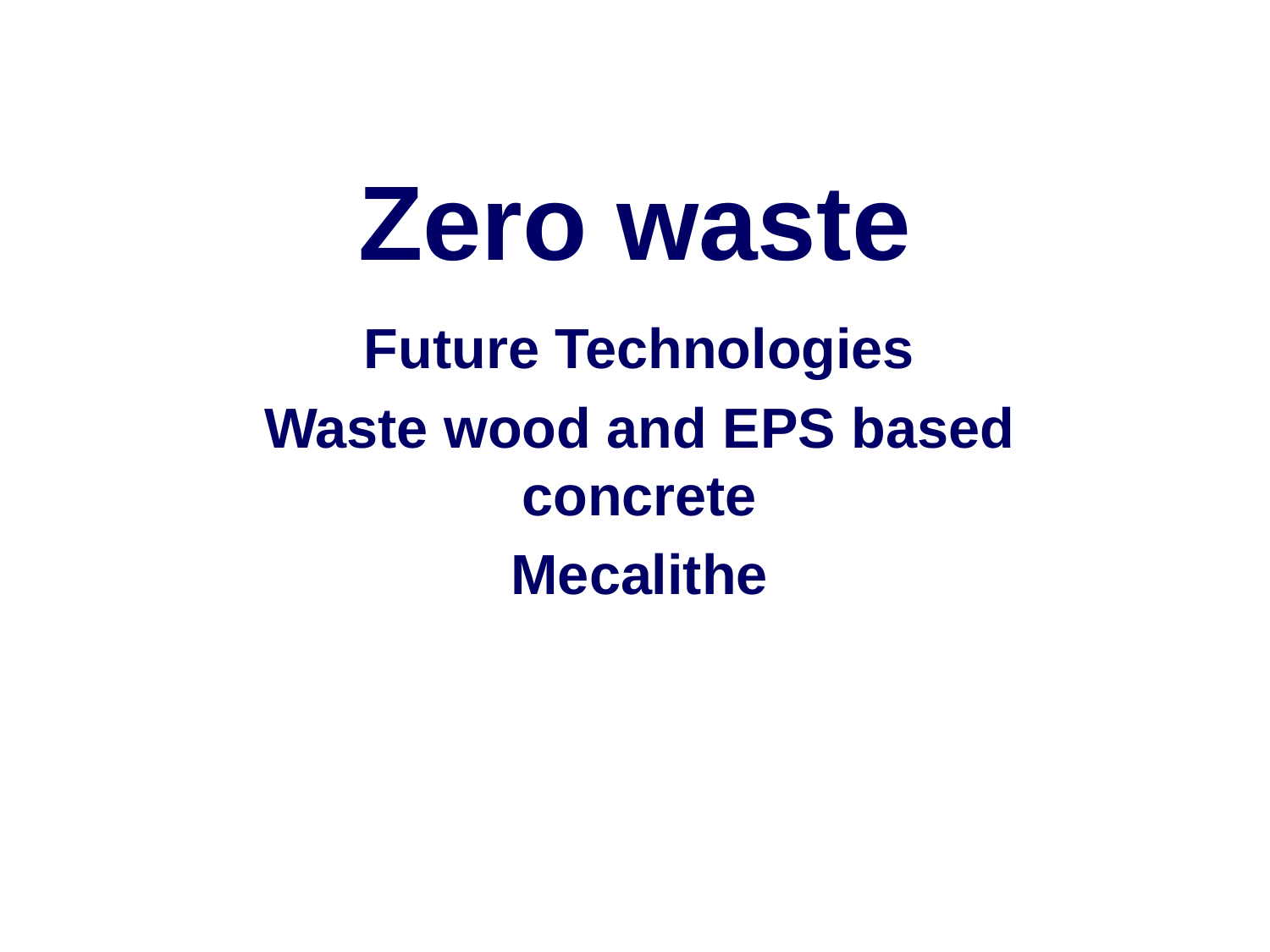

# Zero waste
Future Technologies
Waste wood and EPS based concrete
Mecalithe